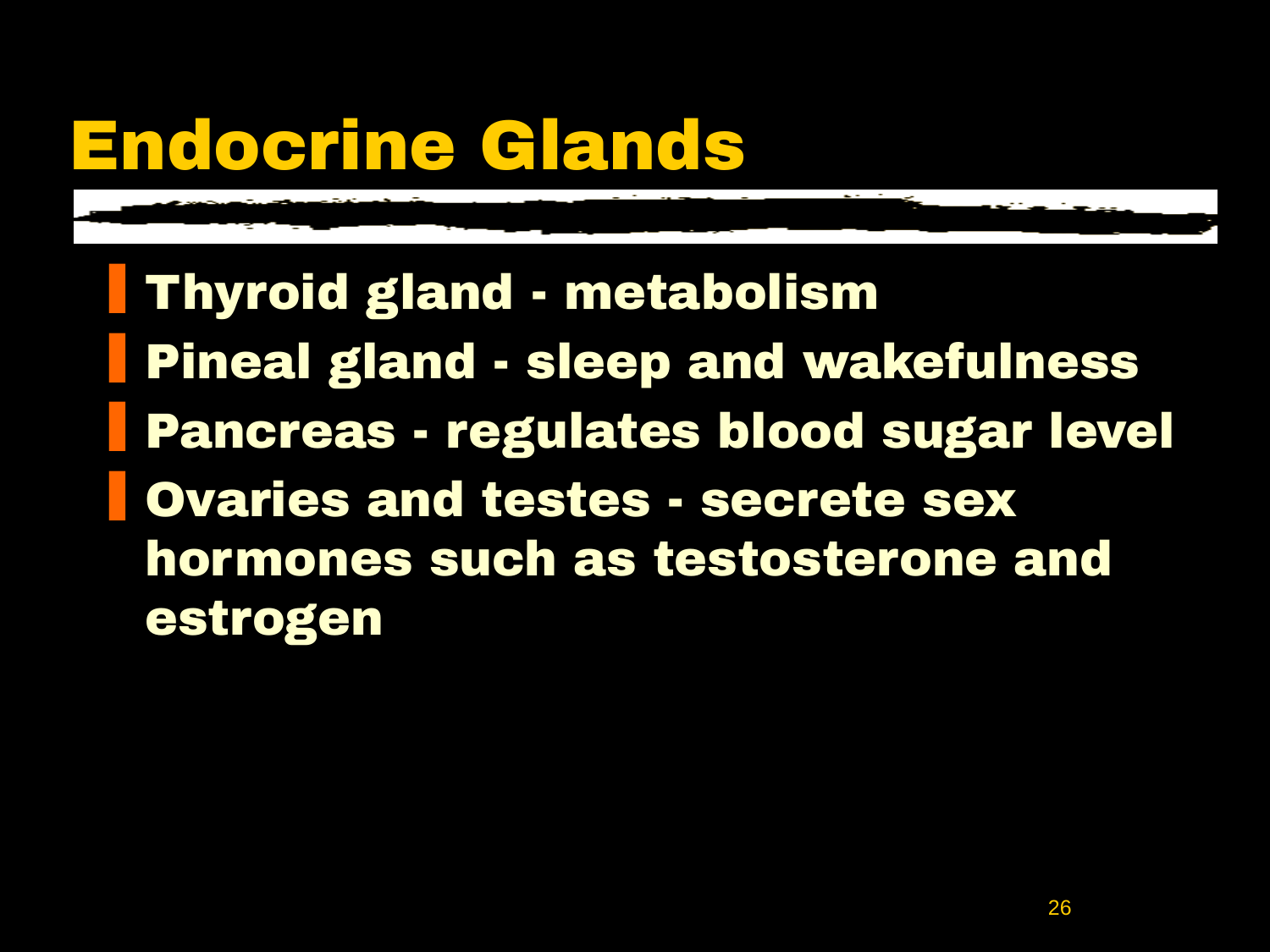

# Endocrine Glands
Thyroid gland - metabolism
Pineal gland - sleep and wakefulness
Pancreas - regulates blood sugar level
Ovaries and testes - secrete sex hormones such as testosterone and estrogen